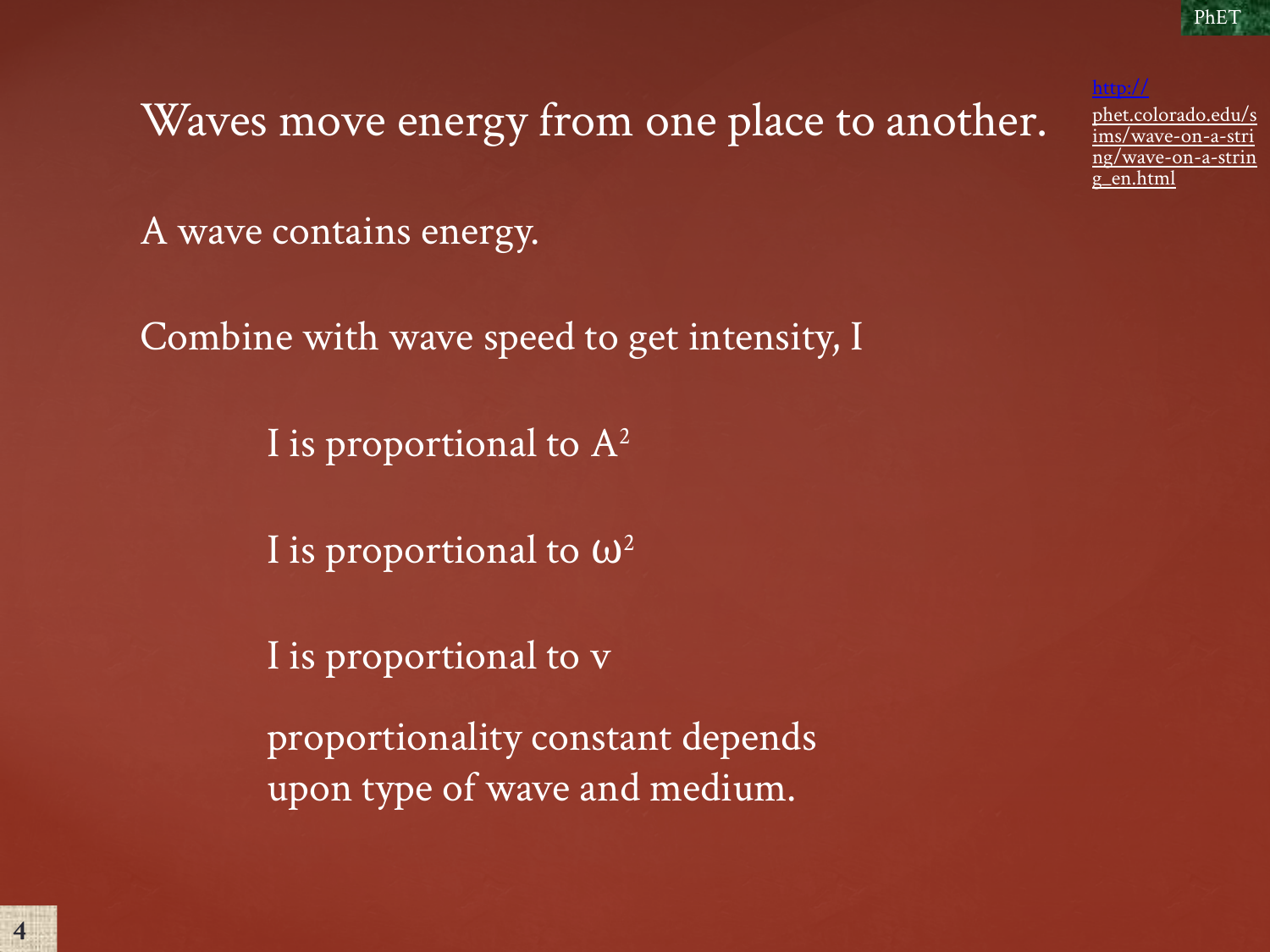

PhET
http://phet.colorado.edu/sims/wave-on-a-string/wave-on-a-string_en.html
Waves move energy from one place to another.
A wave contains energy.
Combine with wave speed to get intensity, I
I is proportional to A2
I is proportional to ω2
I is proportional to v
proportionality constant depends upon type of wave and medium.
4